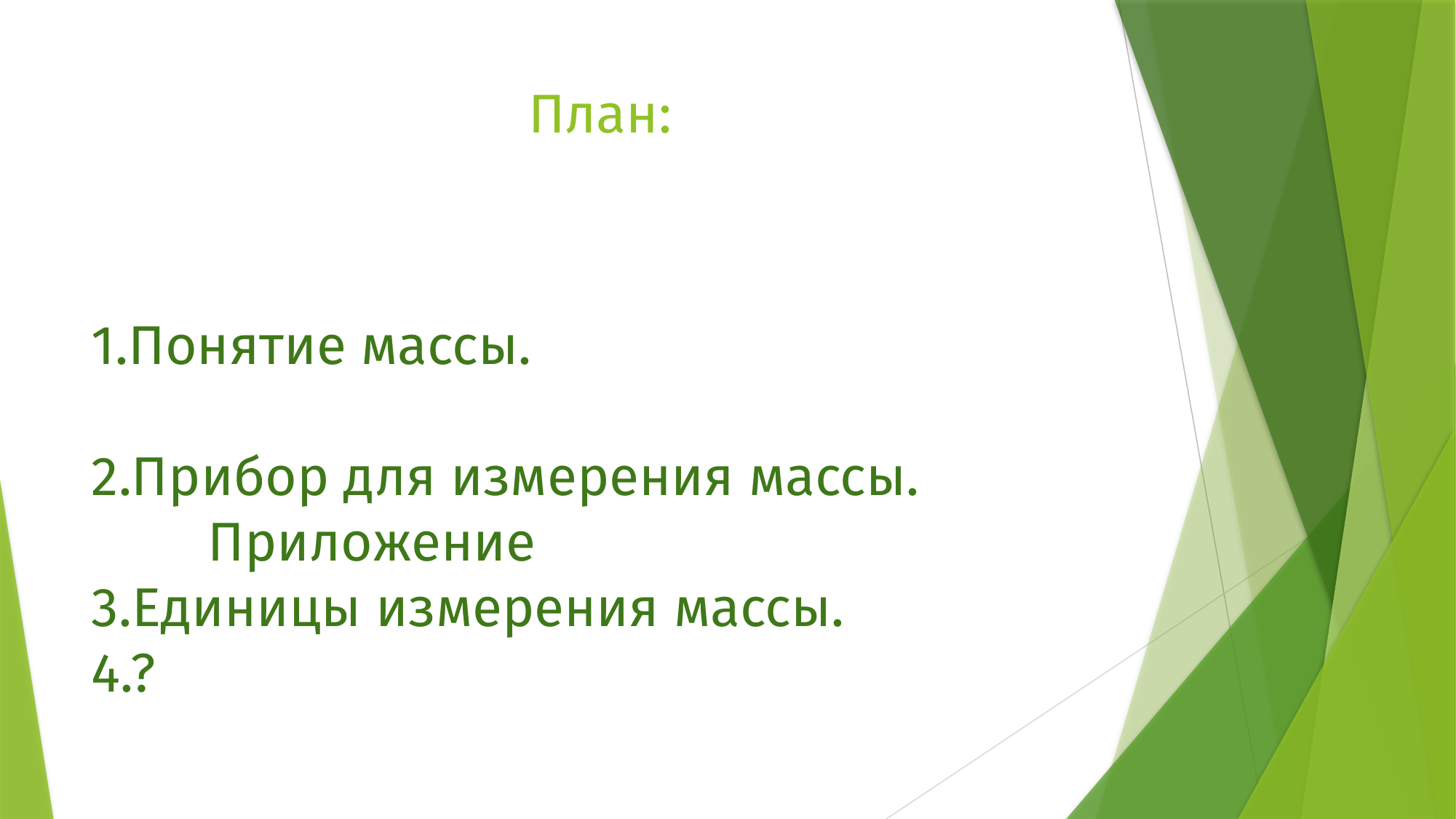

# План:
1.Понятие массы.
2.Прибор для измерения массы.                    Приложение
3.Единицы измерения массы.
4.?